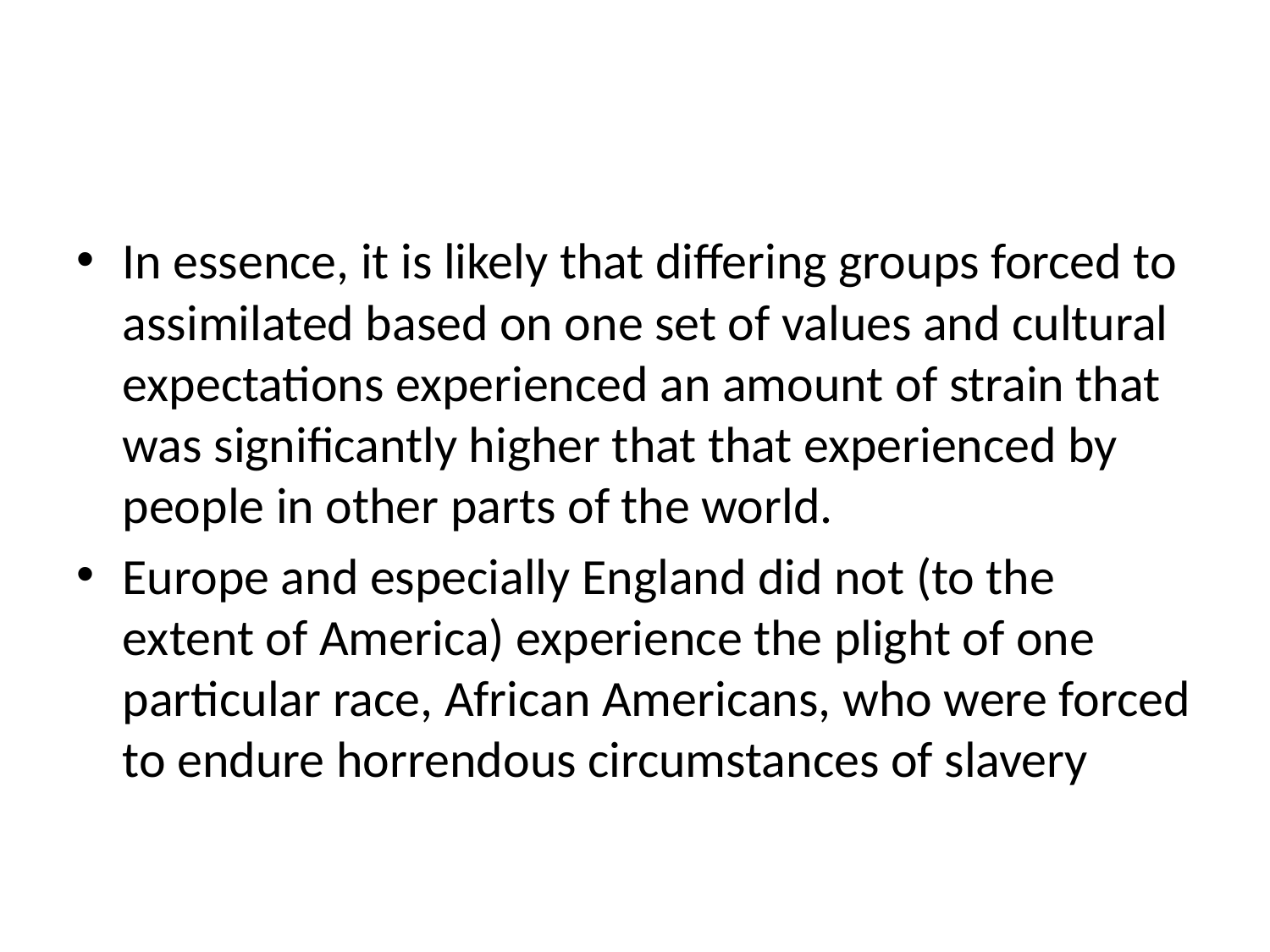

#
In essence, it is likely that differing groups forced to assimilated based on one set of values and cultural expectations experienced an amount of strain that was significantly higher that that experienced by people in other parts of the world.
Europe and especially England did not (to the extent of America) experience the plight of one particular race, African Americans, who were forced to endure horrendous circumstances of slavery